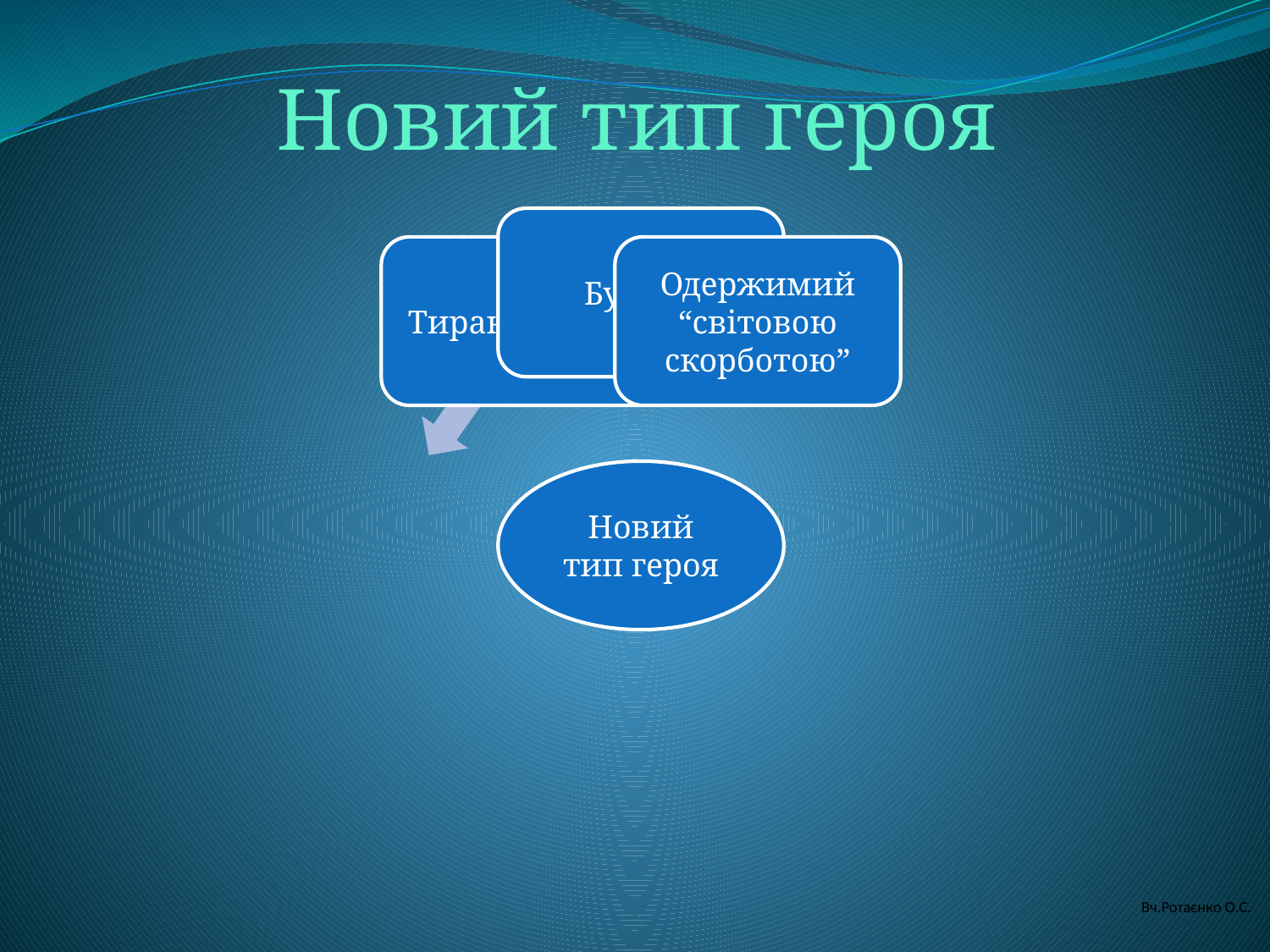

Новий тип героя

Новий тип героя
Тираноборець
Бунтар
# Вч.Ротаєнко О.С.